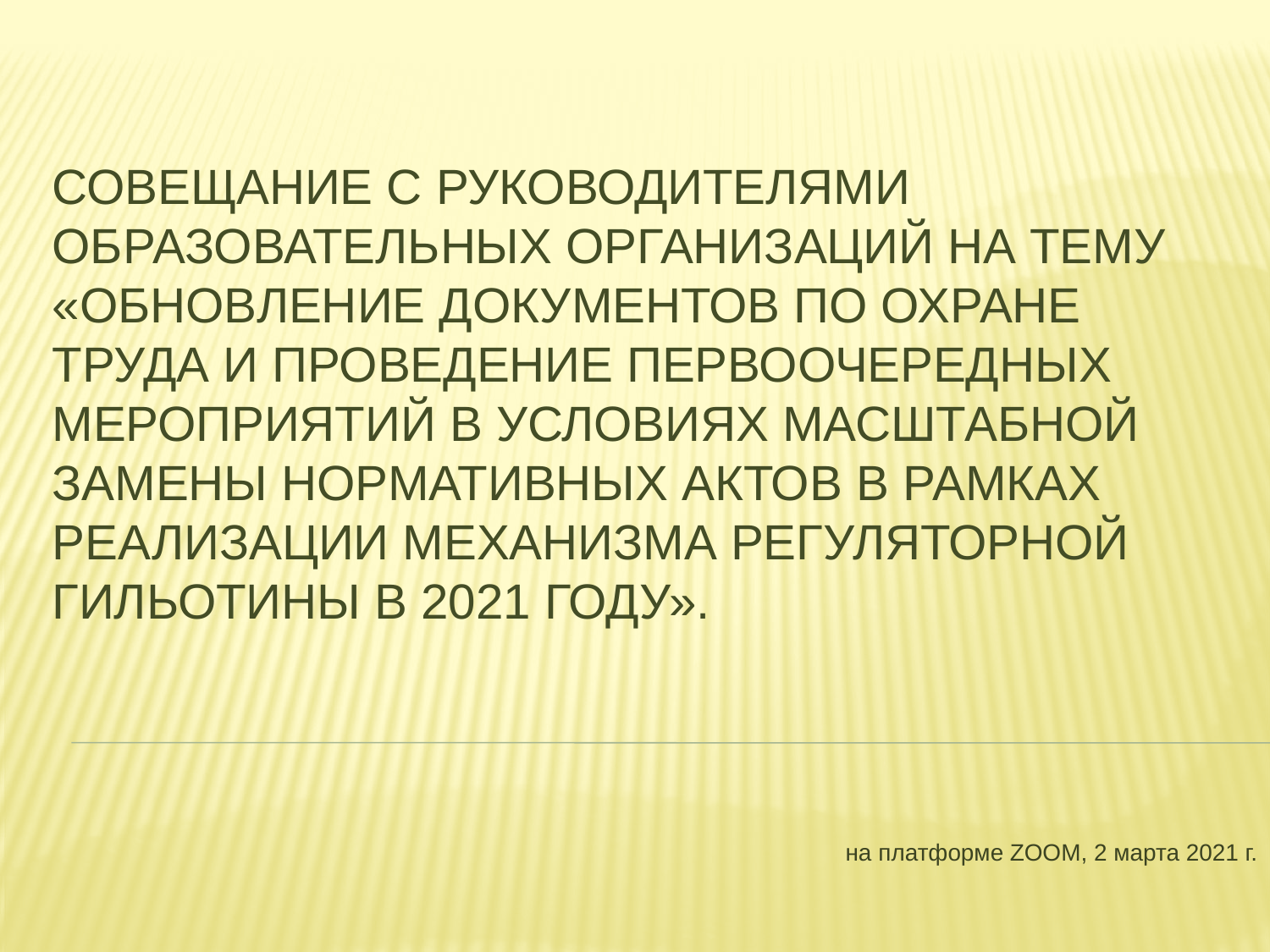

# Совещание с руководителями образовательных организаций на тему «Обновление документов по охране труда и проведение первоочередных мероприятий в условиях масштабной замены нормативных актов в рамках реализации механизма регуляторной гильотины в 2021 году».

на платформе ZOOM, 2 марта 2021 г.